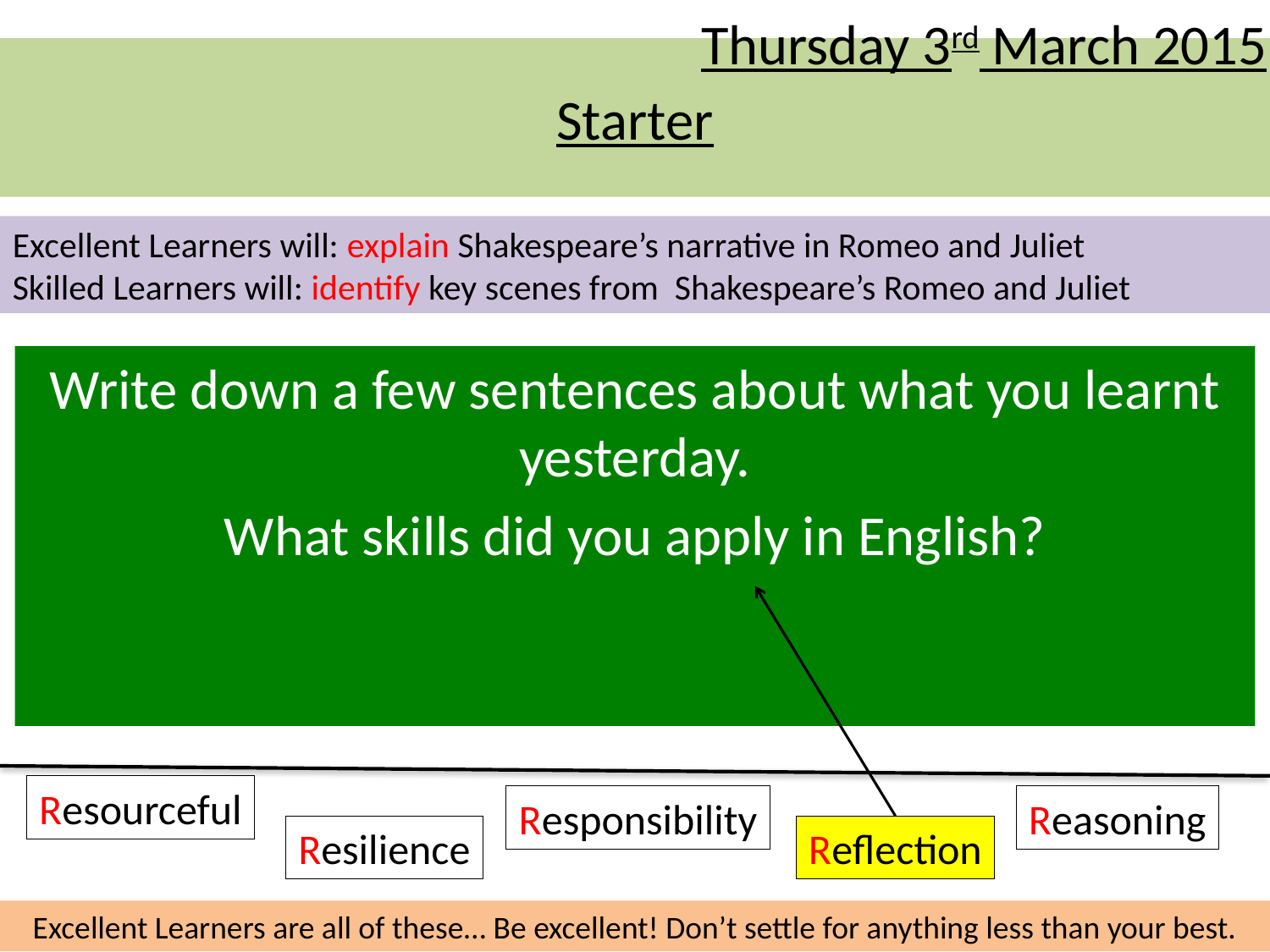

Thursday 3rd March 2015
# Starter
Excellent Learners will: explain Shakespeare’s narrative in Romeo and Juliet
Skilled Learners will: identify key scenes from  Shakespeare’s Romeo and Juliet
Write down a few sentences about what you learnt yesterday.
What skills did you apply in English?

Resourceful
Responsibility
Reasoning
Resilience
Reflection
Excellent Learners are all of these… Be excellent! Don’t settle for anything less than your best.